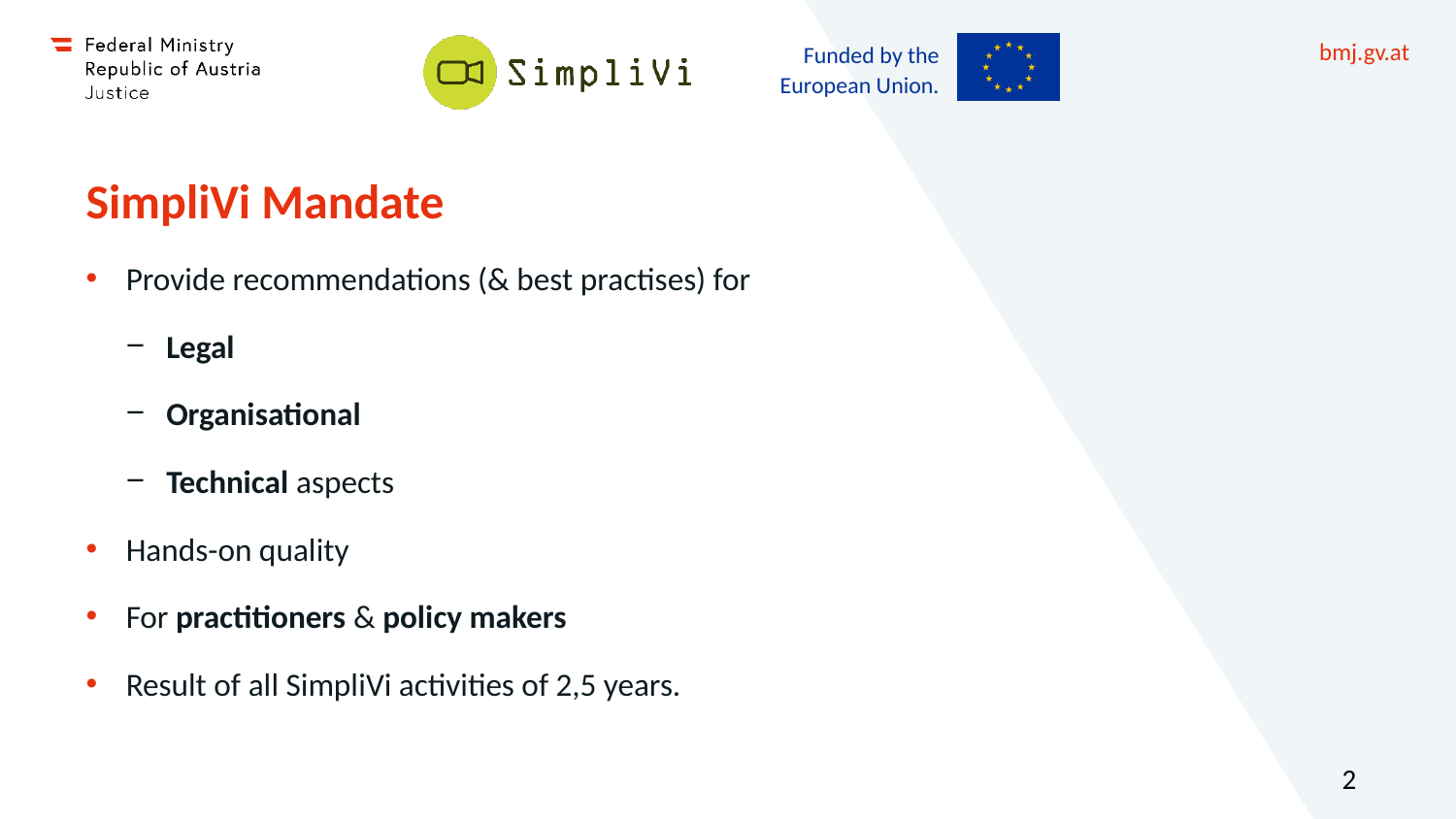

# SimpliVi Mandate
Provide recommendations (& best practises) for
Legal
Organisational
Technical aspects
Hands-on quality
For practitioners & policy makers
Result of all SimpliVi activities of 2,5 years.
2